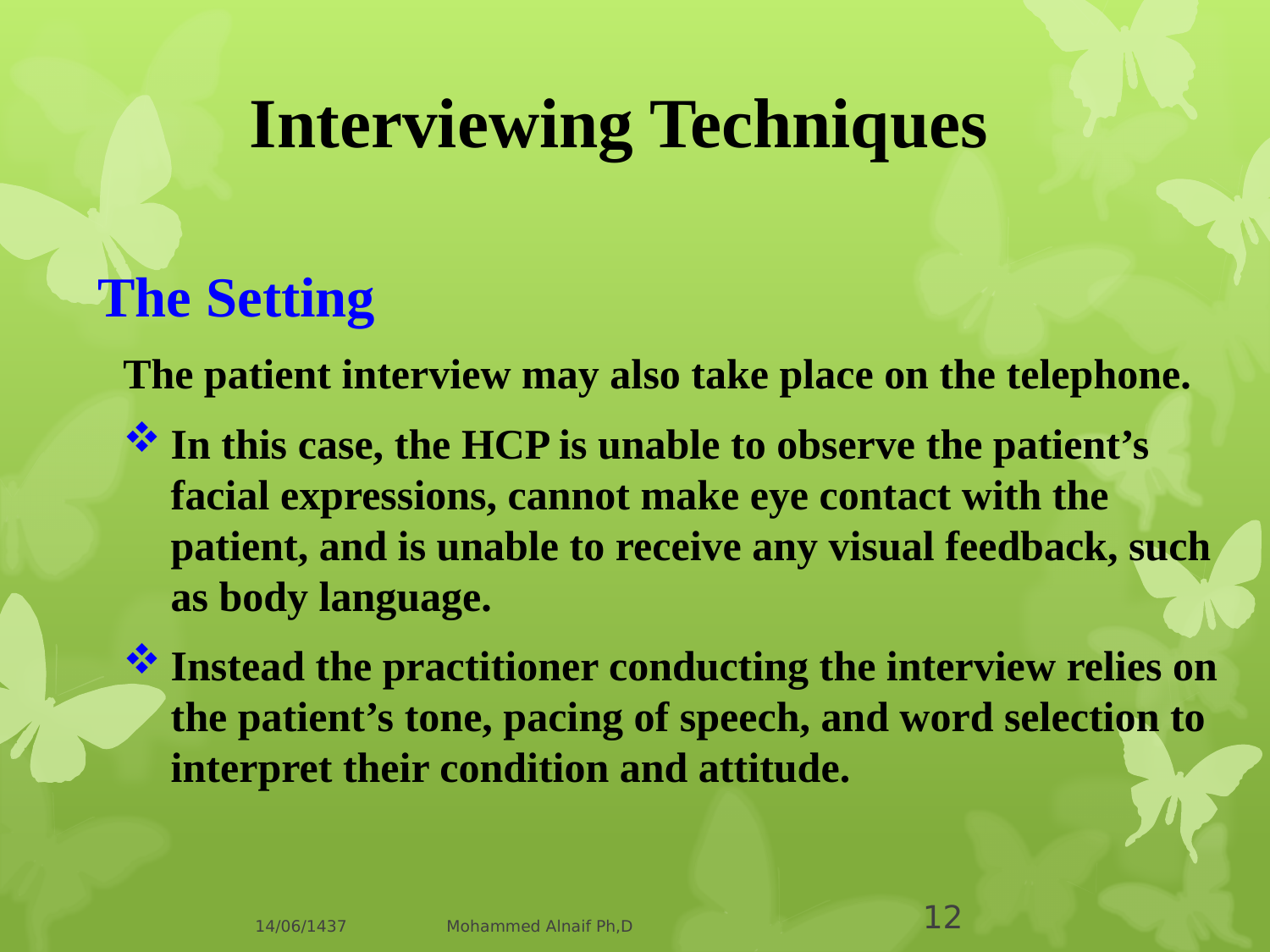

# Interviewing Techniques
The Setting
The patient interview may also take place on the telephone.
In this case, the HCP is unable to observe the patient’s facial expressions, cannot make eye contact with the patient, and is unable to receive any visual feedback, such as body language.
Instead the practitioner conducting the interview relies on the patient’s tone, pacing of speech, and word selection to interpret their condition and attitude.
14/06/1437
Mohammed Alnaif Ph,D
12